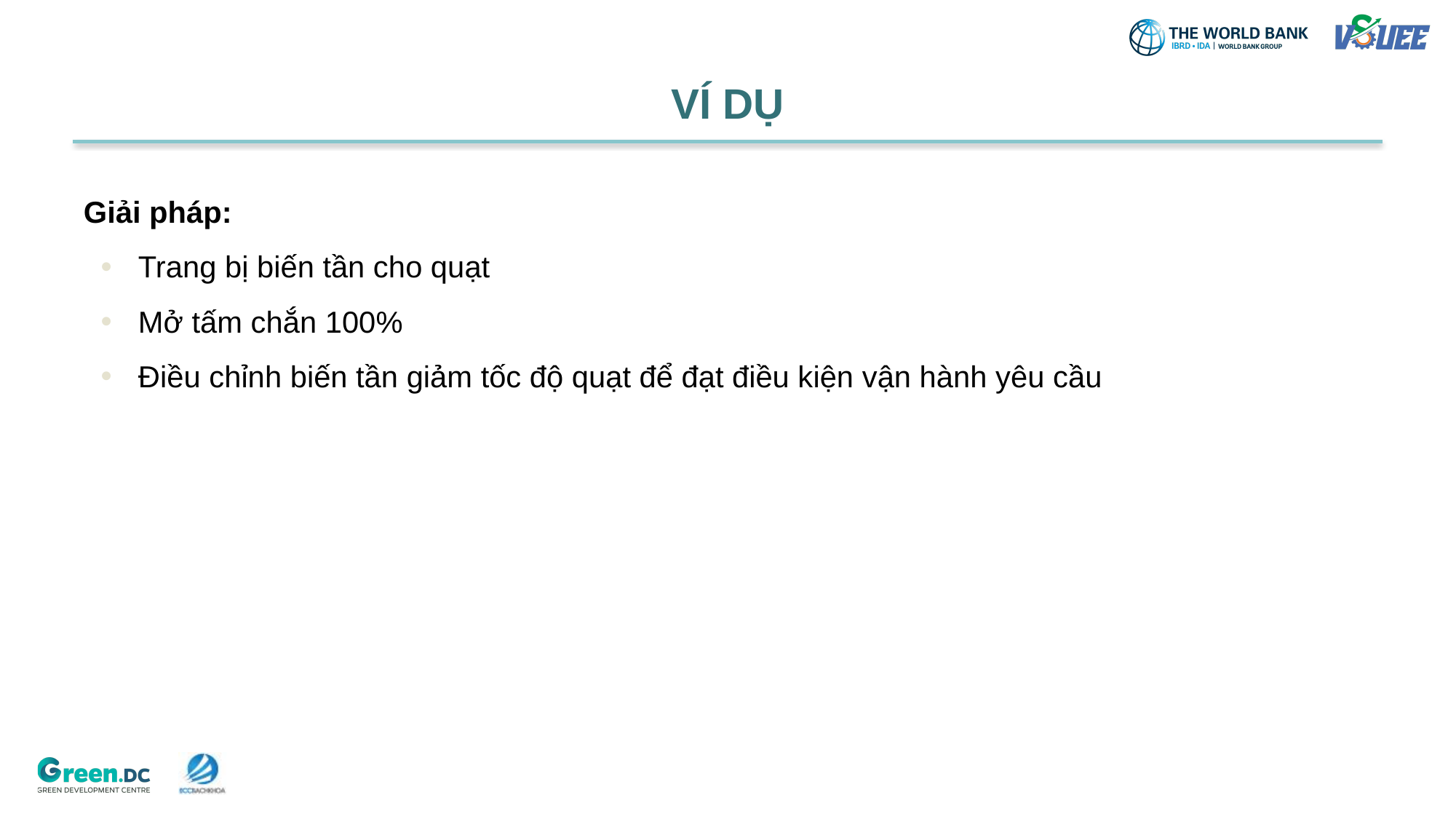

# VÍ DỤ
Giải pháp:
Trang bị biến tần cho quạt
Mở tấm chắn 100%
Điều chỉnh biến tần giảm tốc độ quạt để đạt điều kiện vận hành yêu cầu